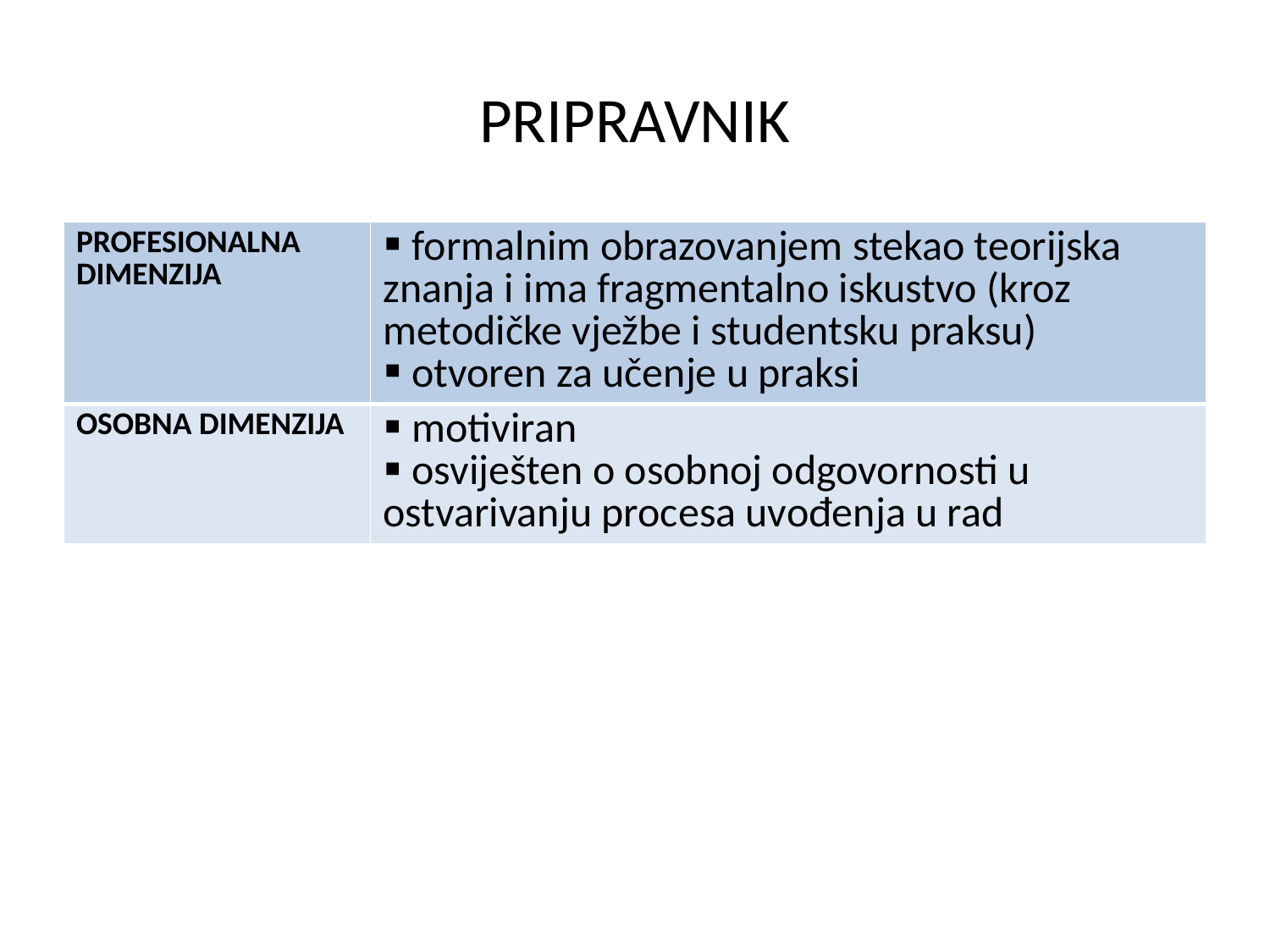

# PRIPRAVNIK
| PROFESIONALNA DIMENZIJA | formalnim obrazovanjem stekao teorijska znanja i ima fragmentalno iskustvo (kroz metodičke vježbe i studentsku praksu) otvoren za učenje u praksi |
| --- | --- |
| OSOBNA DIMENZIJA | motiviran osviješten o osobnoj odgovornosti u ostvarivanju procesa uvođenja u rad |